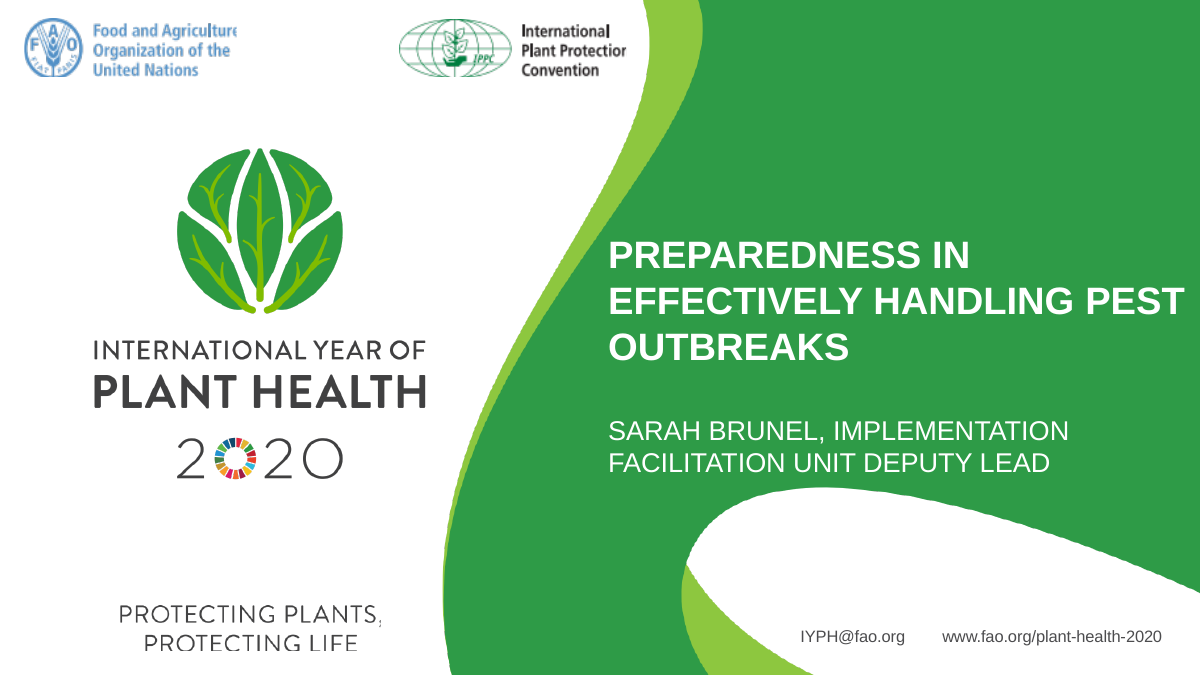

# PREPAREDNESS IN EFFECTIVELY HANDLING PEST OUTBREAKS Sarah Brunel, Implementation Facilitation unit deputy lead